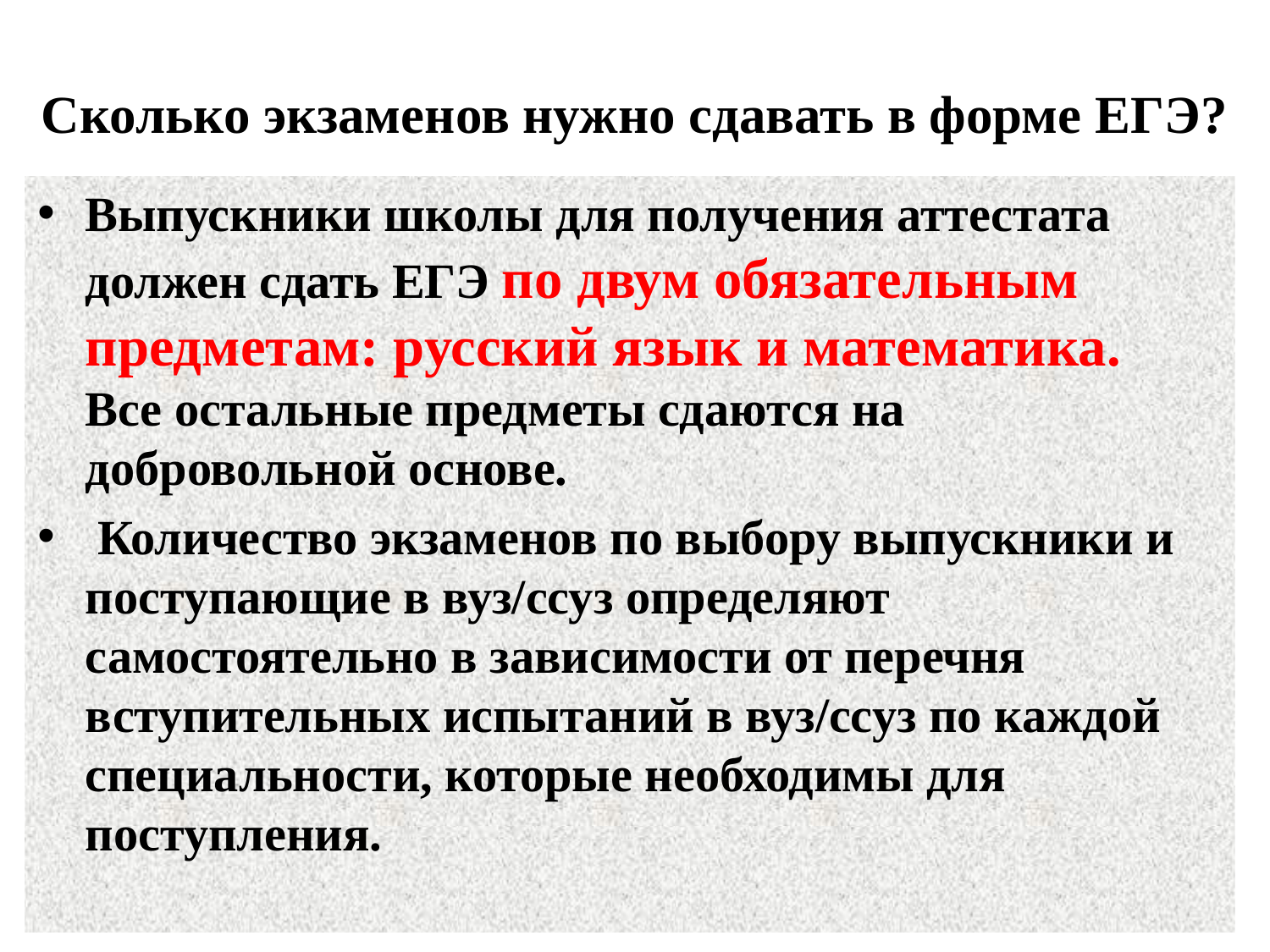

# Сколько экзаменов нужно сдавать в форме ЕГЭ?
Выпускники школы для получения аттестата должен сдать ЕГЭ по двум обязательным предметам: русский язык и математика.  Все остальные предметы сдаются на добровольной основе.
 Количество экзаменов по выбору выпускники и поступающие в вуз/ссуз определяют самостоятельно в зависимости от перечня вступительных испытаний в вуз/ссуз по каждой специальности, которые необходимы для поступления.